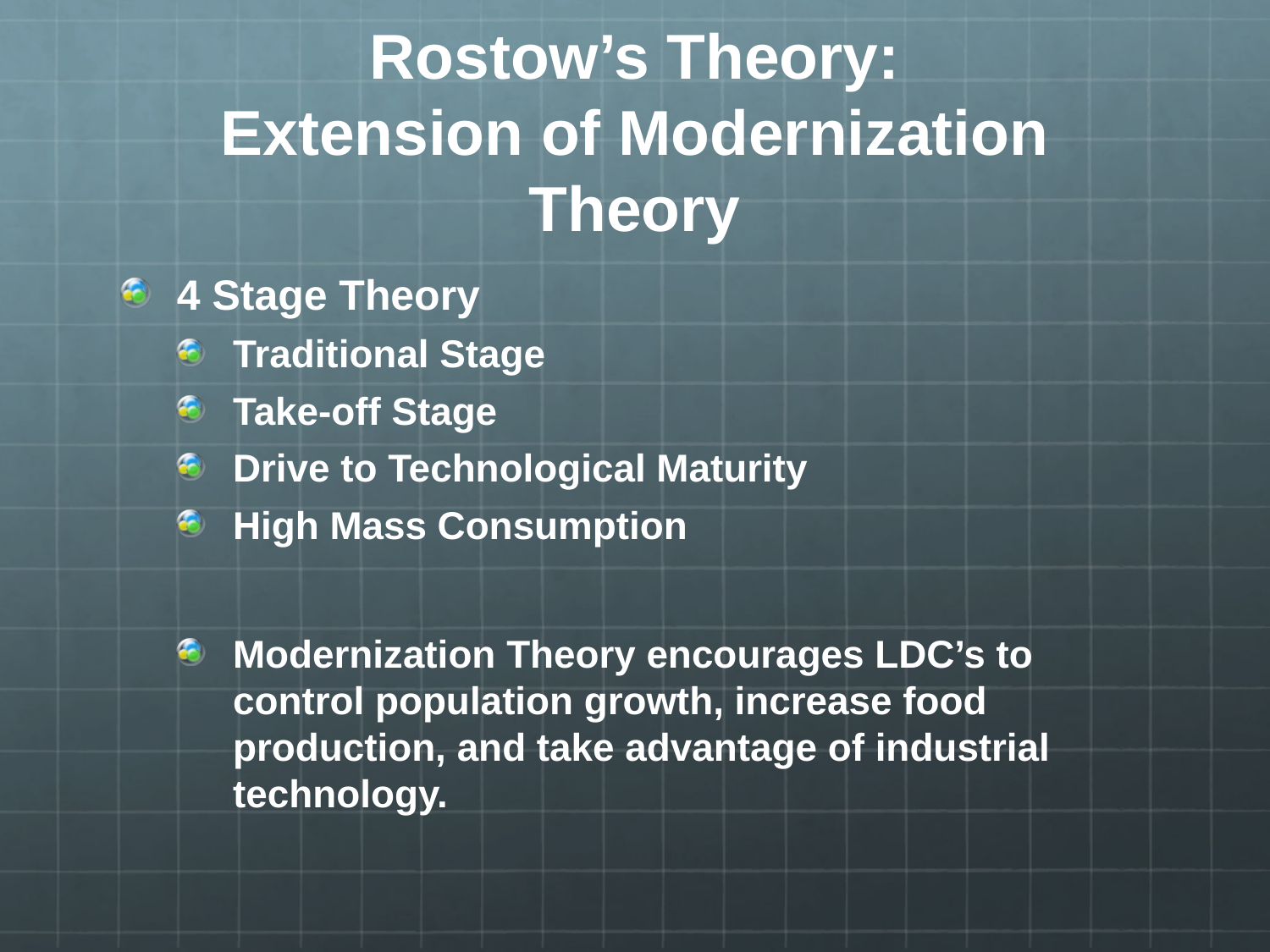

# Rostow’s Theory: Extension of Modernization Theory
4 Stage Theory
Traditional Stage
Take-off Stage
Drive to Technological Maturity
High Mass Consumption

Modernization Theory encourages LDC’s to control population growth, increase food production, and take advantage of industrial technology.